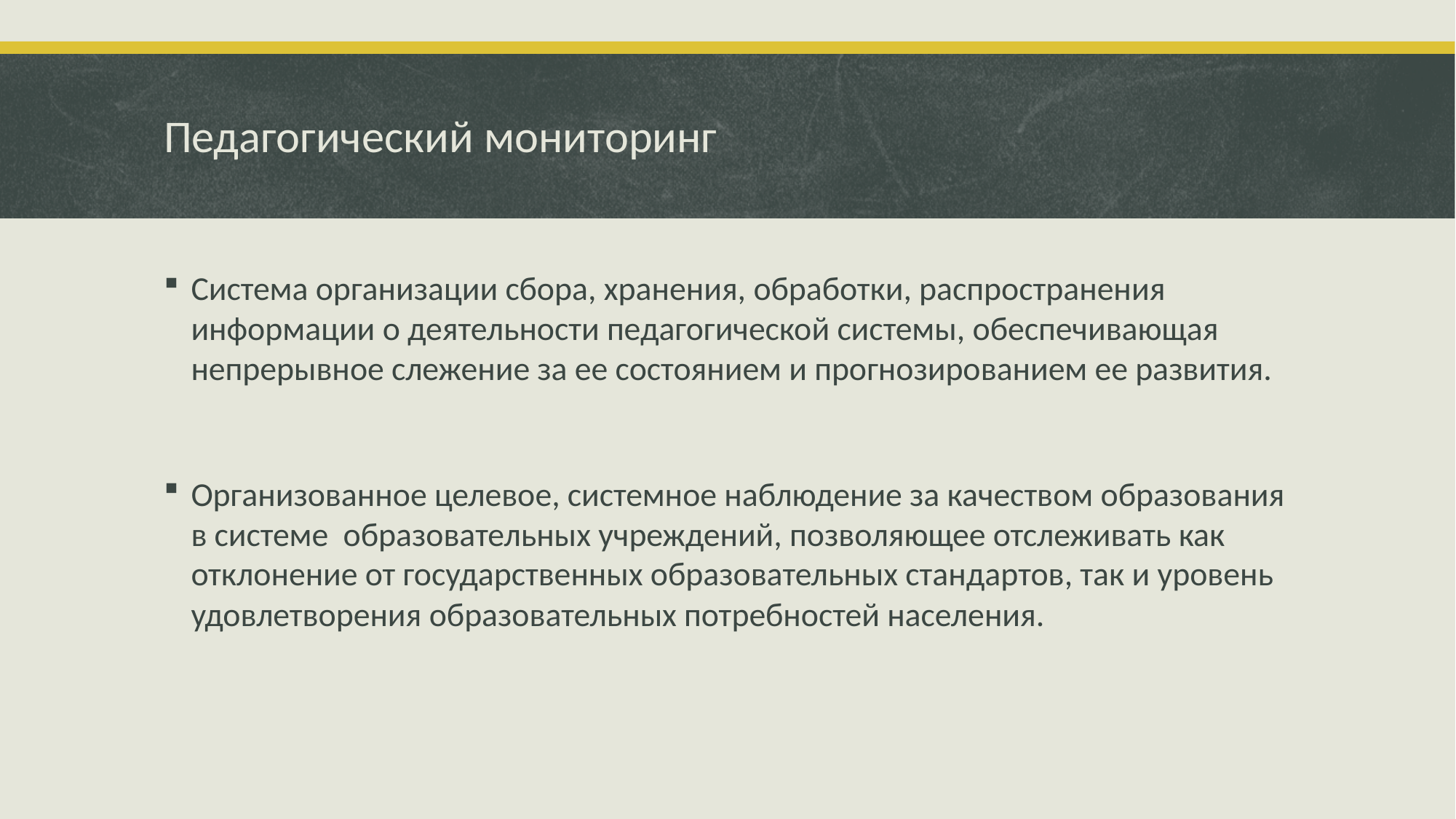

# Педагогический мониторинг
Система организации сбора, хранения, обработки, распространения информации о деятельности педагогической системы, обеспечивающая непрерывное слежение за ее состоянием и прогнозированием ее развития.

Организованное целевое, системное наблюдение за качеством образования в системе  образовательных учреждений, позволяющее отслеживать как отклонение от государственных образовательных стандартов, так и уровень удовлетворения образовательных потребностей населения.